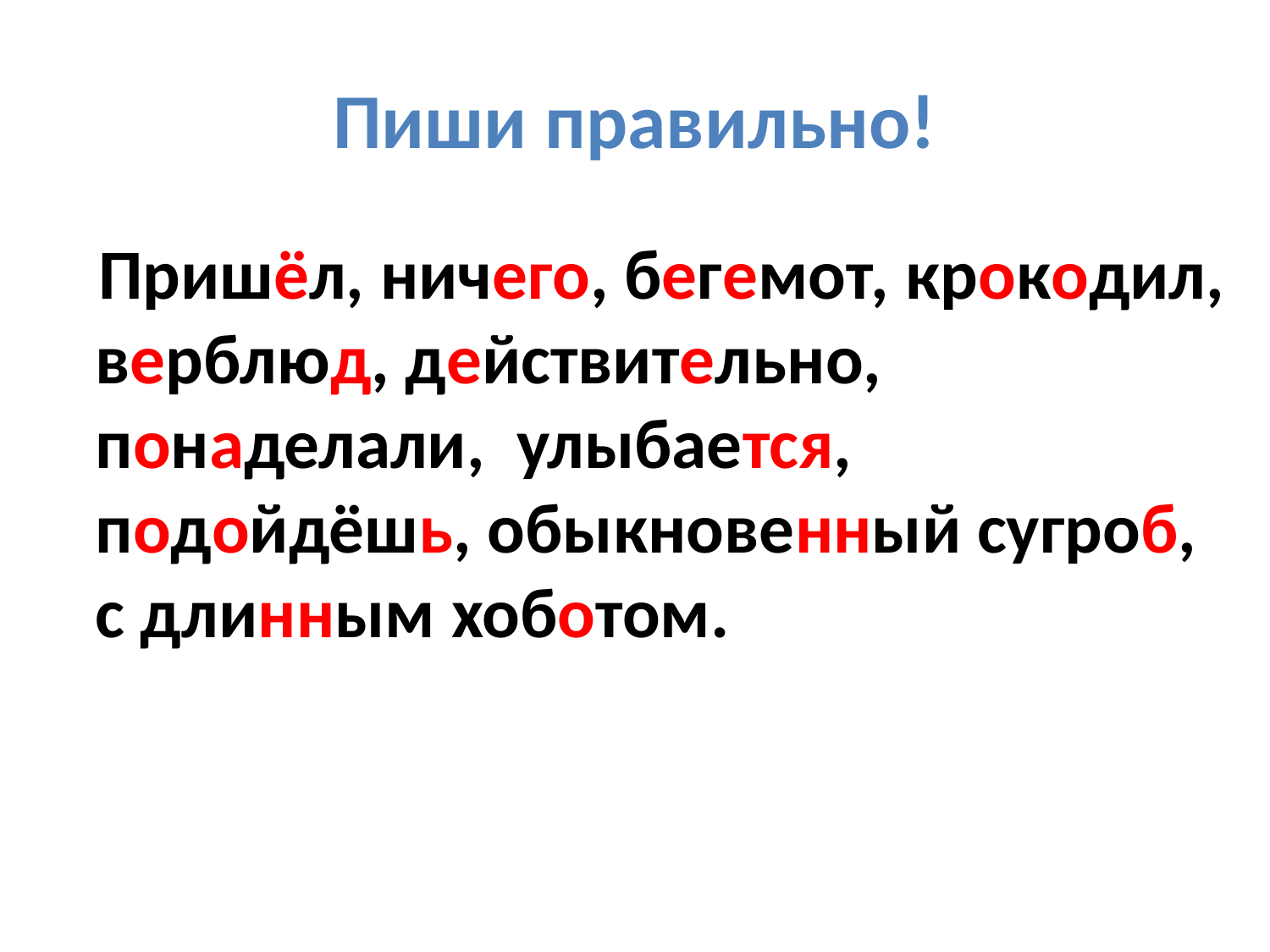

# Пиши правильно!
    Пришёл, ничего, бегемот, крокодил, верблюд, действительно, понаделали,  улыбается, подойдёшь, обыкновенный сугроб, с длинным хоботом.